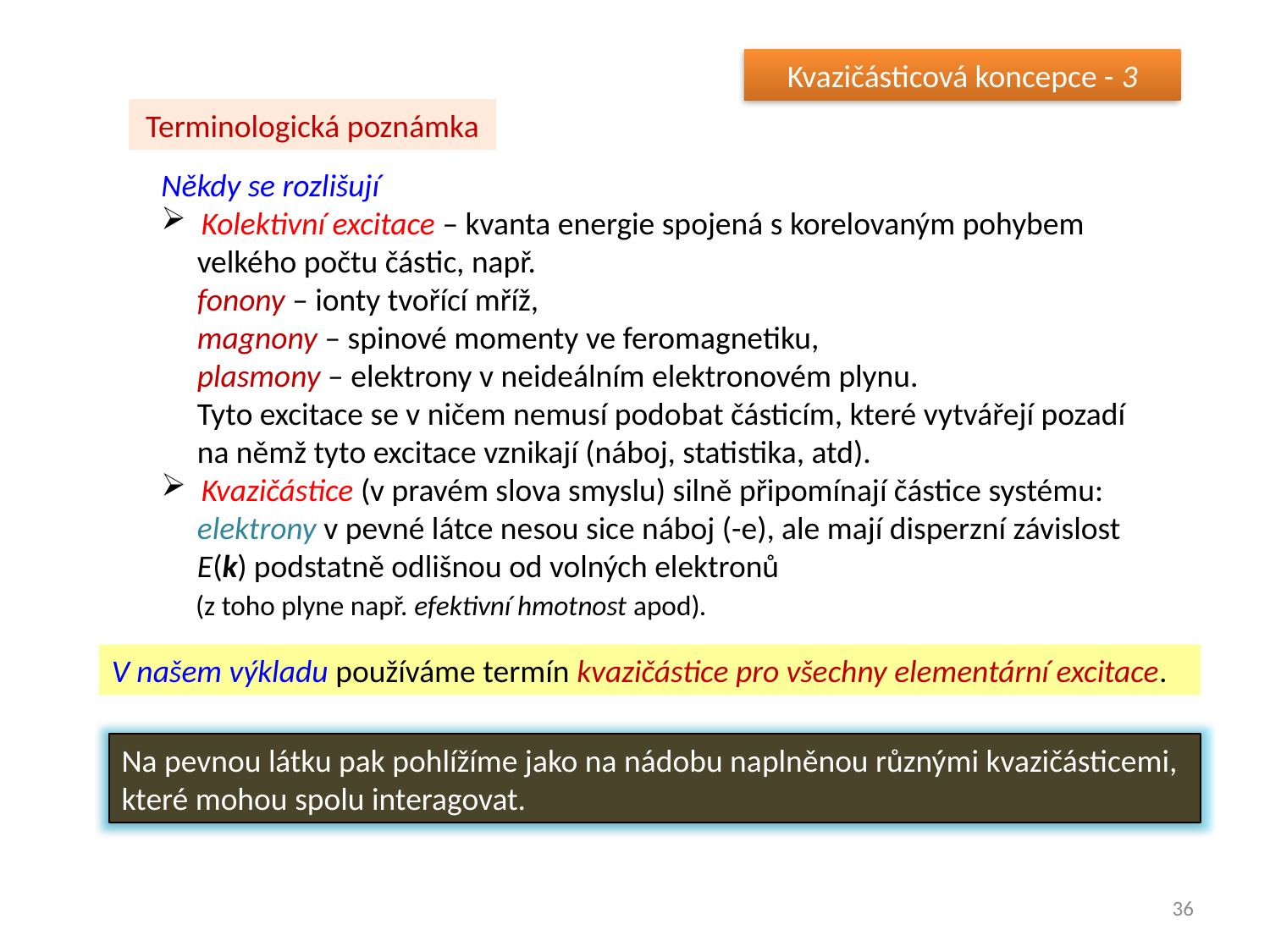

Kvazičásticová koncepce - 3
Terminologická poznámka
Někdy se rozlišují
  Kolektivní excitace – kvanta energie spojená s korelovaným pohybem
     velkého počtu částic, např.
     fonony – ionty tvořící mříž,
     magnony – spinové momenty ve feromagnetiku,
     plasmony – elektrony v neideálním elektronovém plynu.
     Tyto excitace se v ničem nemusí podobat částicím, které vytvářejí pozadí
     na němž tyto excitace vznikají (náboj, statistika, atd).
  Kvazičástice (v pravém slova smyslu) silně připomínají částice systému:
     elektrony v pevné látce nesou sice náboj (-e), ale mají disperzní závislost
     E(k) podstatně odlišnou od volných elektronů
     (z toho plyne např. efektivní hmotnost apod).
V našem výkladu používáme termín kvazičástice pro všechny elementární excitace.
Na pevnou látku pak pohlížíme jako na nádobu naplněnou různými kvazičásticemi, které mohou spolu interagovat.
36